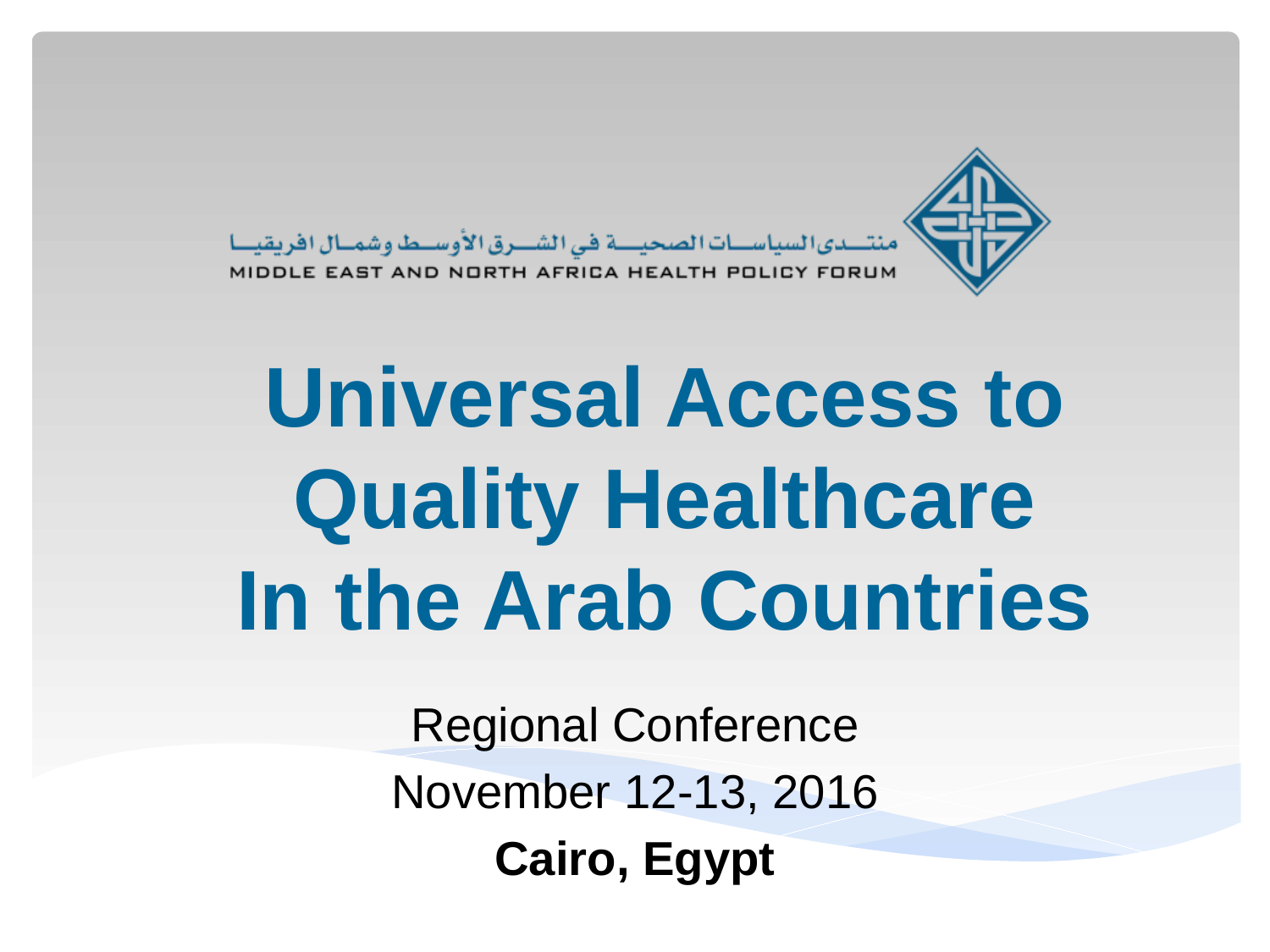

# Universal Access to Quality Healthcare In the Arab Countries
Regional Conference
November 12-13, 2016
Cairo, Egypt